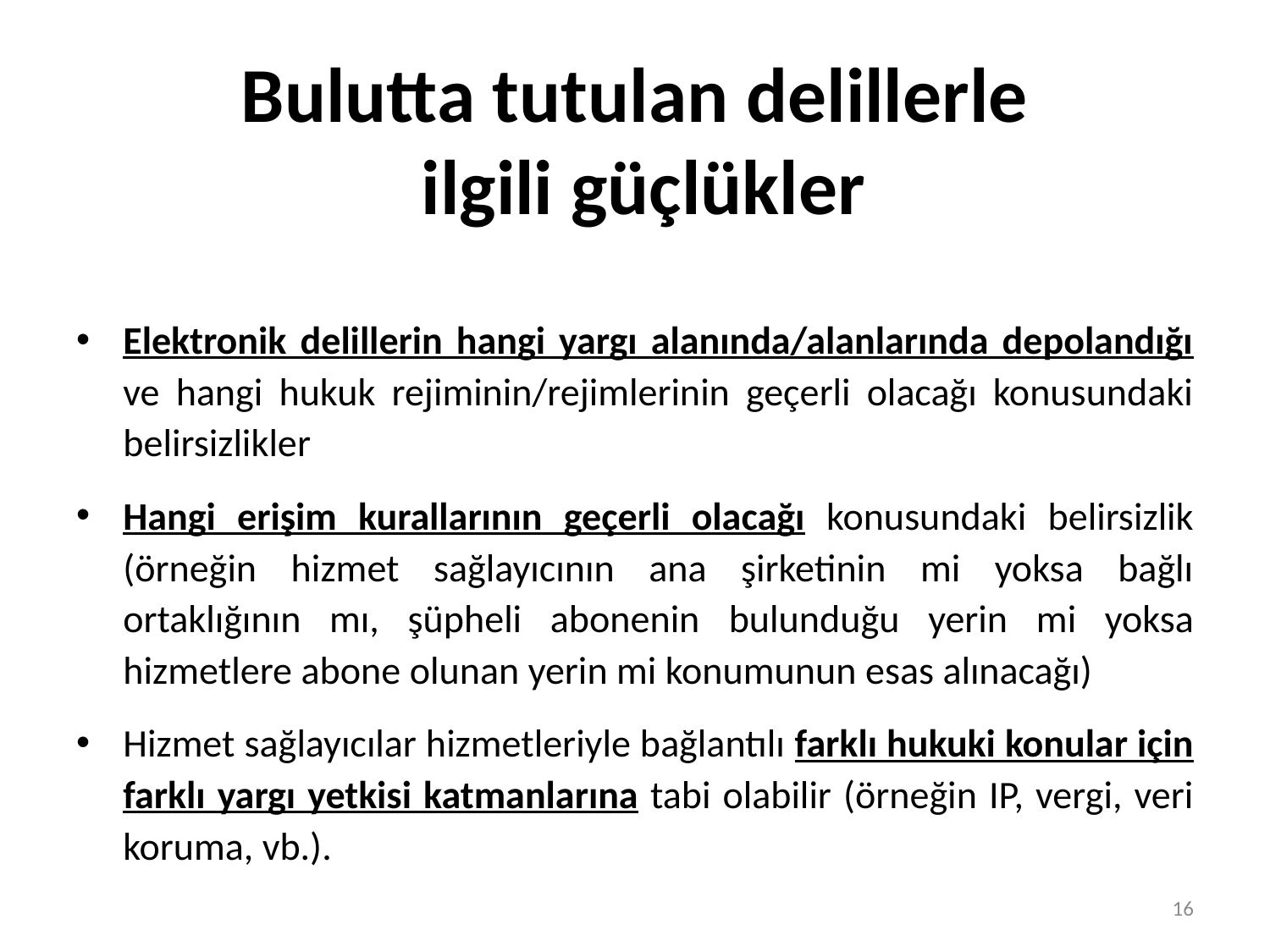

# Bulutta tutulan delillerle ilgili güçlükler
Elektronik delillerin hangi yargı alanında/alanlarında depolandığı ve hangi hukuk rejiminin/rejimlerinin geçerli olacağı konusundaki belirsizlikler
Hangi erişim kurallarının geçerli olacağı konusundaki belirsizlik (örneğin hizmet sağlayıcının ana şirketinin mi yoksa bağlı ortaklığının mı, şüpheli abonenin bulunduğu yerin mi yoksa hizmetlere abone olunan yerin mi konumunun esas alınacağı)
Hizmet sağlayıcılar hizmetleriyle bağlantılı farklı hukuki konular için farklı yargı yetkisi katmanlarına tabi olabilir (örneğin IP, vergi, veri koruma, vb.).
16